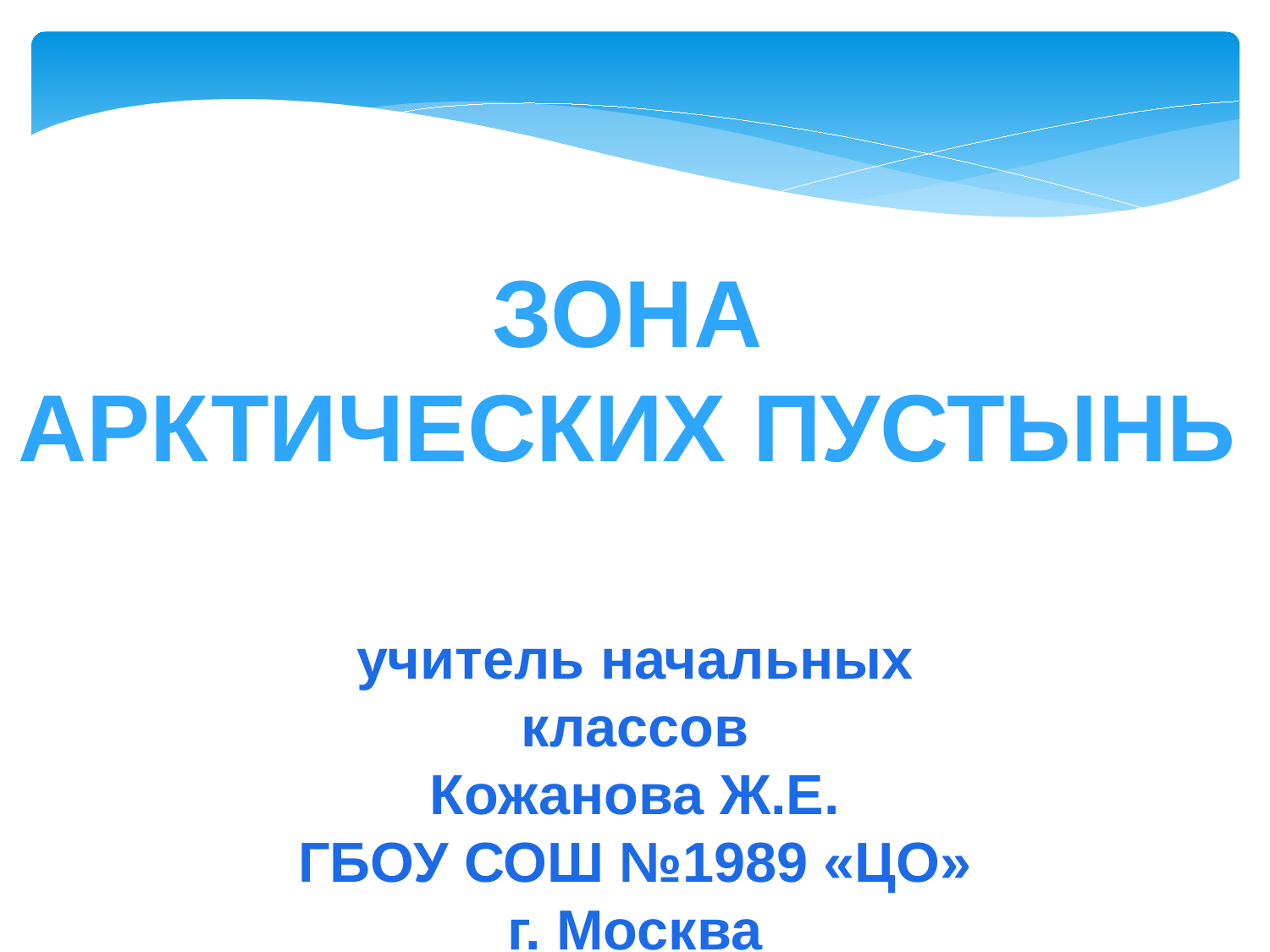

Зона
Арктических пустынь
учитель начальных классов
Кожанова Ж.Е.
ГБОУ СОШ №1989 «ЦО»
г. Москва